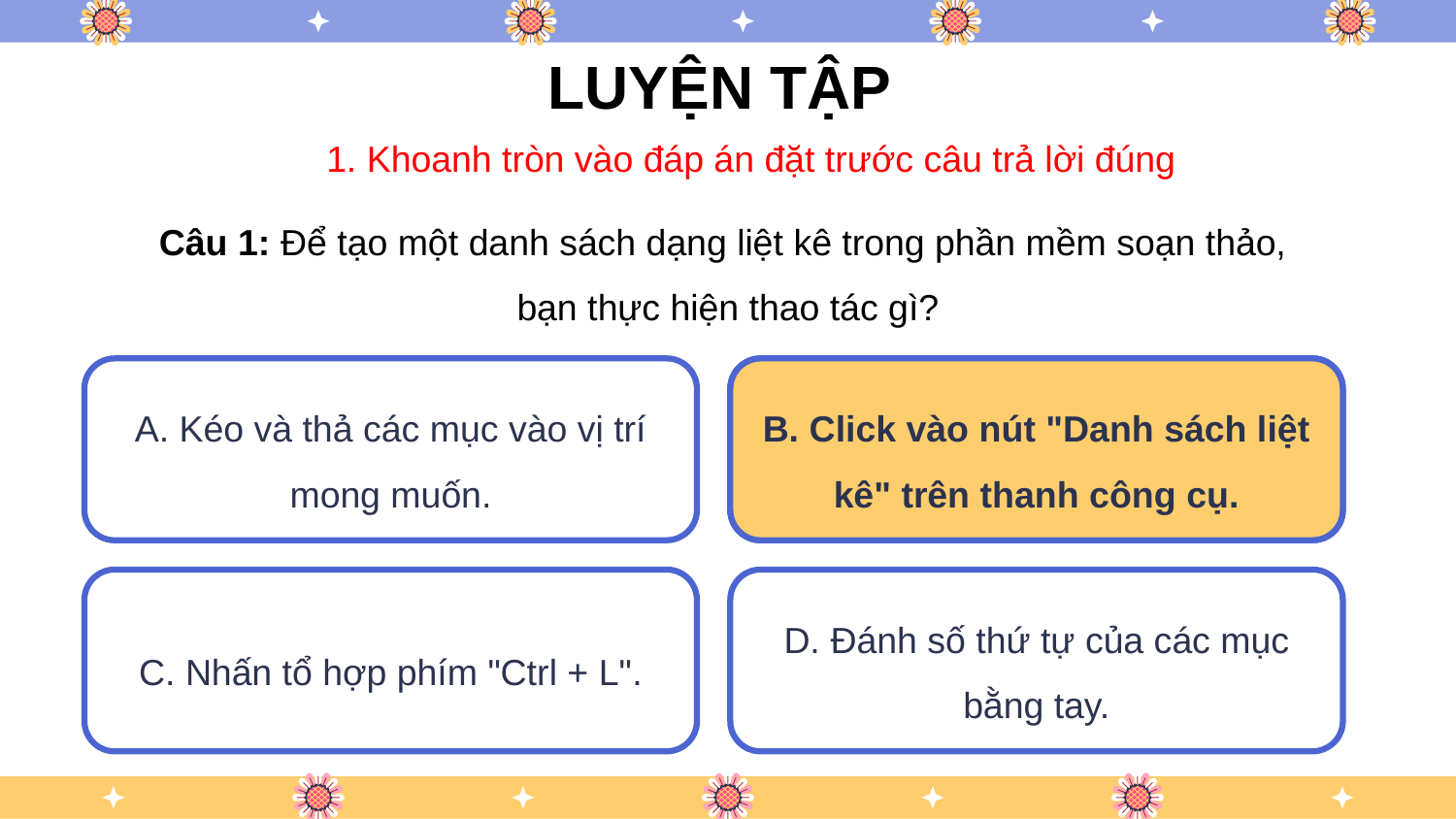

LUYỆN TẬP
1. Khoanh tròn vào đáp án đặt trước câu trả lời đúng
Câu 1: Để tạo một danh sách dạng liệt kê trong phần mềm soạn thảo,
bạn thực hiện thao tác gì?
A. Kéo và thả các mục vào vị trí mong muốn.
B. Click vào nút "Danh sách liệt kê" trên thanh công cụ.
B. Click vào nút "Danh sách liệt kê" trên thanh công cụ.
C. Nhấn tổ hợp phím "Ctrl + L".
D. Đánh số thứ tự của các mục bằng tay.